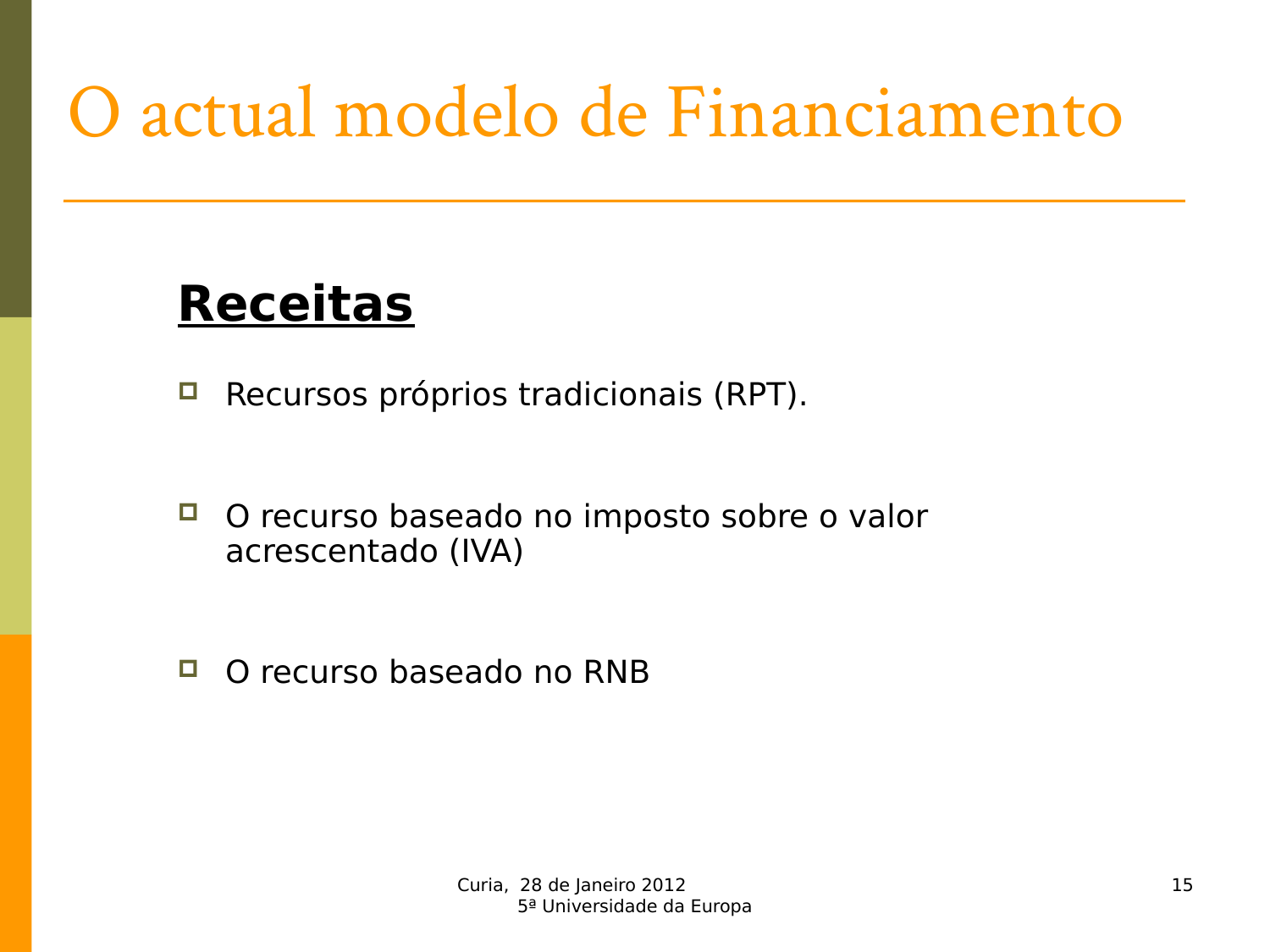

O actual modelo de Financiamento

Receitas

Recursos próprios tradicionais (RPT).

O recurso baseado no imposto sobre o valor acrescentado (IVA)

O recurso baseado no RNB

Curia,  28 de Janeiro 2012                        5ª Universidade da Europa
15